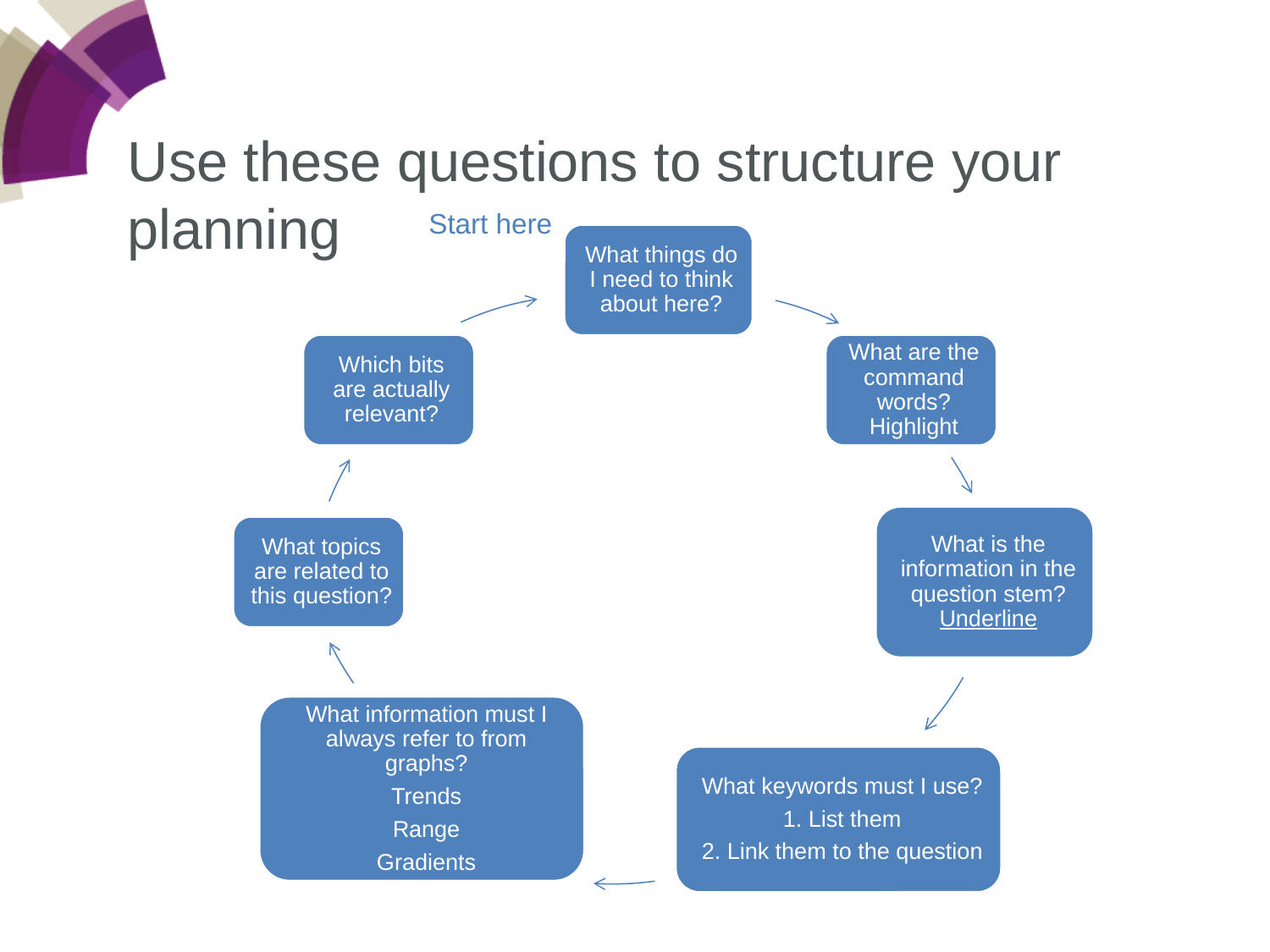

Use these questions to structure your planning
Start here
What things do I need to think about here?
What are the command words? Highlight
What is the information in the question stem? Underline
What keywords must I use?
1. List them
2. Link them to the question
What information must I always refer to from graphs?
Trends
Range
Gradients
What topics are related to this question?
Which bits are actually relevant?